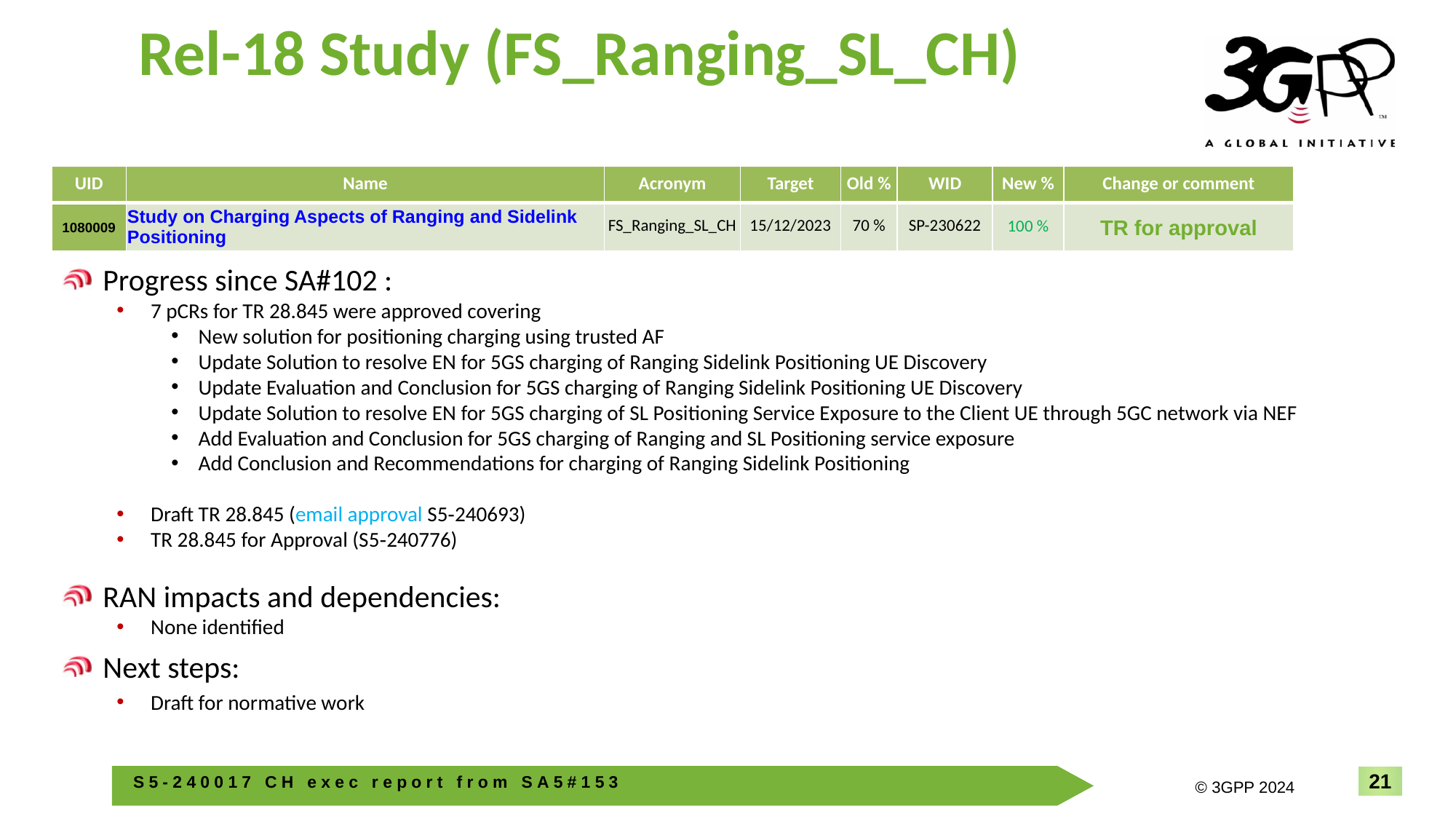

# Rel-18 Study (FS_Ranging_SL_CH)
| UID | Name | Acronym | Target | Old % | WID | New % | Change or comment |
| --- | --- | --- | --- | --- | --- | --- | --- |
| 1080009 | Study on Charging Aspects of Ranging and Sidelink Positioning | FS\_Ranging\_SL\_CH | 15/12/2023 | 70 % | SP-230622 | 100 % | TR for approval |
Progress since SA#102 :
7 pCRs for TR 28.845 were approved covering
New solution for positioning charging using trusted AF
Update Solution to resolve EN for 5GS charging of Ranging Sidelink Positioning UE Discovery
Update Evaluation and Conclusion for 5GS charging of Ranging Sidelink Positioning UE Discovery
Update Solution to resolve EN for 5GS charging of SL Positioning Service Exposure to the Client UE through 5GC network via NEF
Add Evaluation and Conclusion for 5GS charging of Ranging and SL Positioning service exposure
Add Conclusion and Recommendations for charging of Ranging Sidelink Positioning

Draft TR 28.845 (email approval S5‑240693)
TR 28.845 for Approval (S5‑240776)

RAN impacts and dependencies:
None identified
Next steps:
Draft for normative work